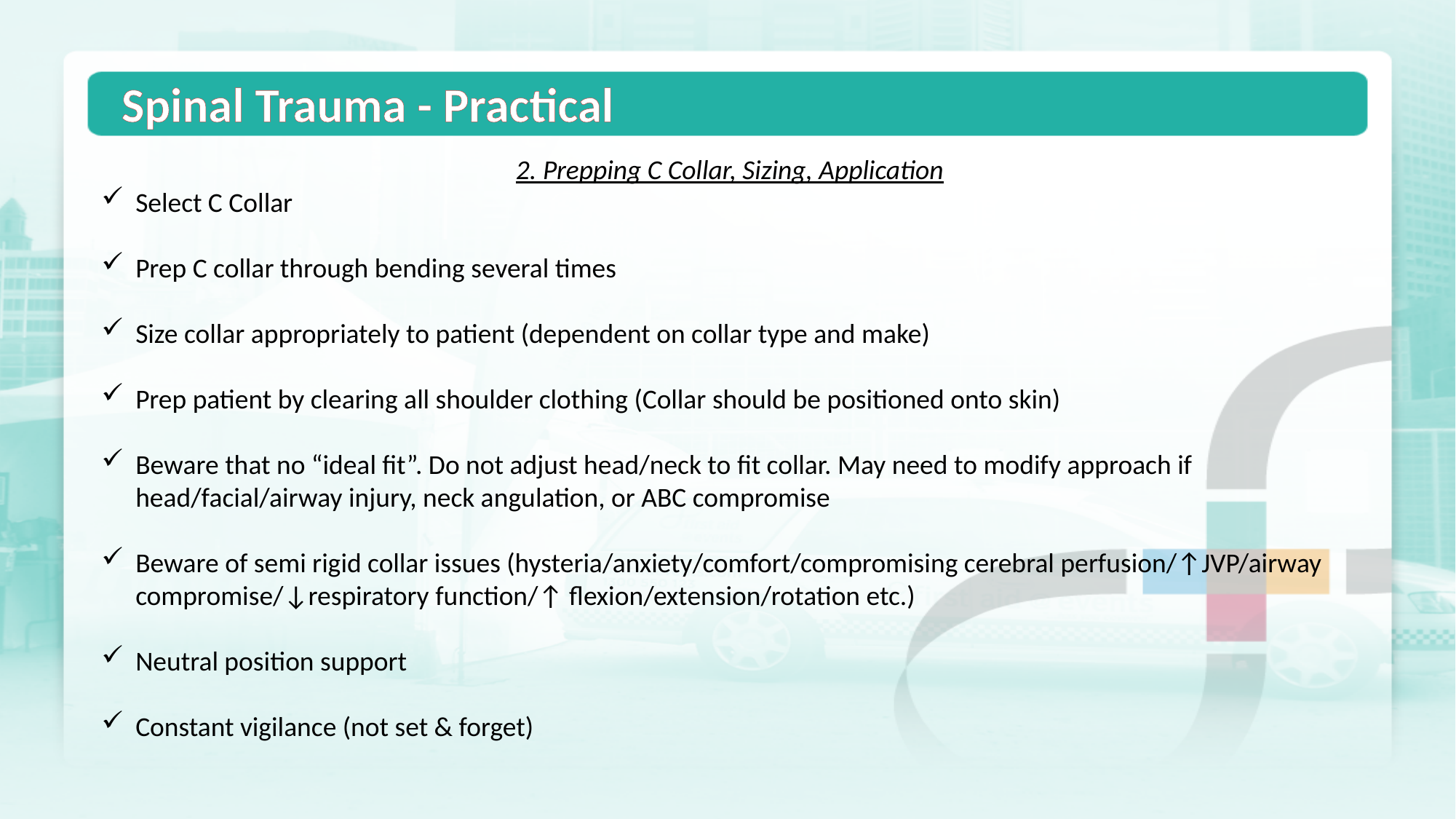

Spinal Trauma - Practical
2. Prepping C Collar, Sizing, Application
Select C Collar

Prep C collar through bending several times

Size collar appropriately to patient (dependent on collar type and make)

Prep patient by clearing all shoulder clothing (Collar should be positioned onto skin)

Beware that no “ideal fit”. Do not adjust head/neck to fit collar. May need to modify approach if head/facial/airway injury, neck angulation, or ABC compromise

Beware of semi rigid collar issues (hysteria/anxiety/comfort/compromising cerebral perfusion/↑JVP/airway compromise/↓respiratory function/↑ flexion/extension/rotation etc.)

Neutral position support

Constant vigilance (not set & forget)